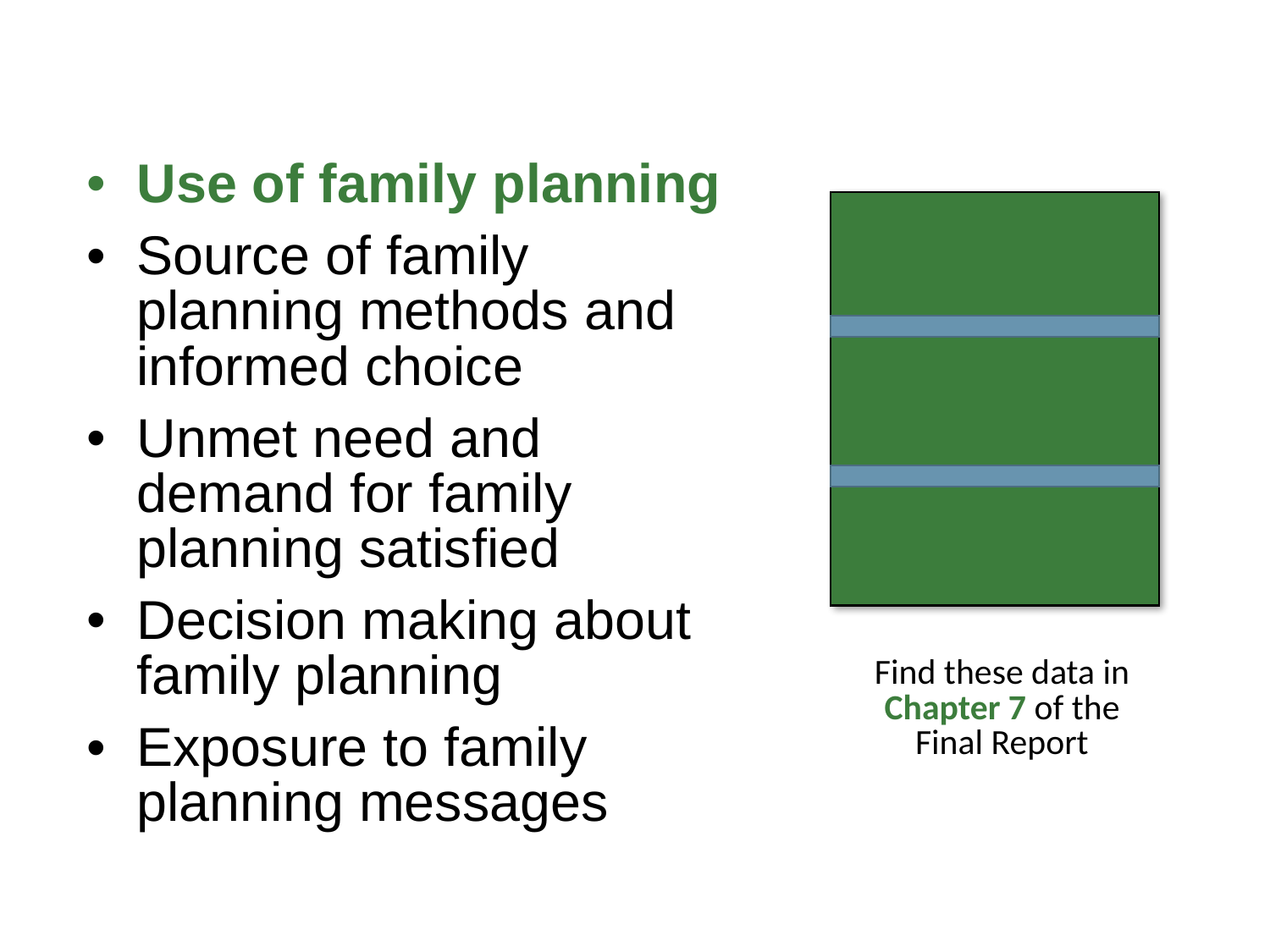

Use of family planning
Source of family planning methods and informed choice
Unmet need and demand for family planning satisfied
Decision making about family planning
Exposure to family planning messages

Find these data in Chapter 7 of the Final Report